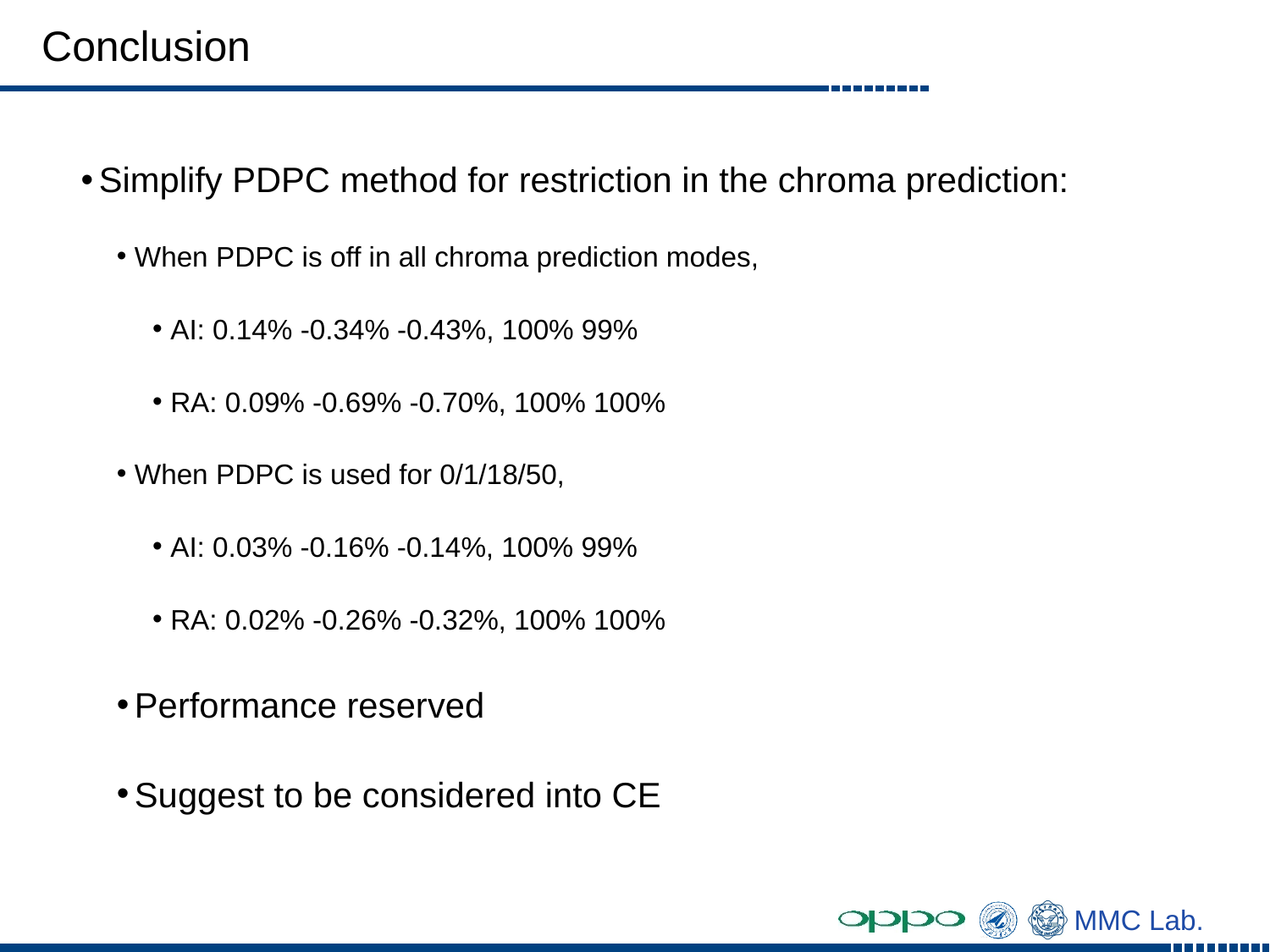

# Conclusion
Simplify PDPC method for restriction in the chroma prediction:
When PDPC is off in all chroma prediction modes,
AI: 0.14% -0.34% -0.43%, 100% 99%
RA: 0.09% -0.69% -0.70%, 100% 100%
When PDPC is used for 0/1/18/50,
AI: 0.03% -0.16% -0.14%, 100% 99%
RA: 0.02% -0.26% -0.32%, 100% 100%
Performance reserved
Suggest to be considered into CE